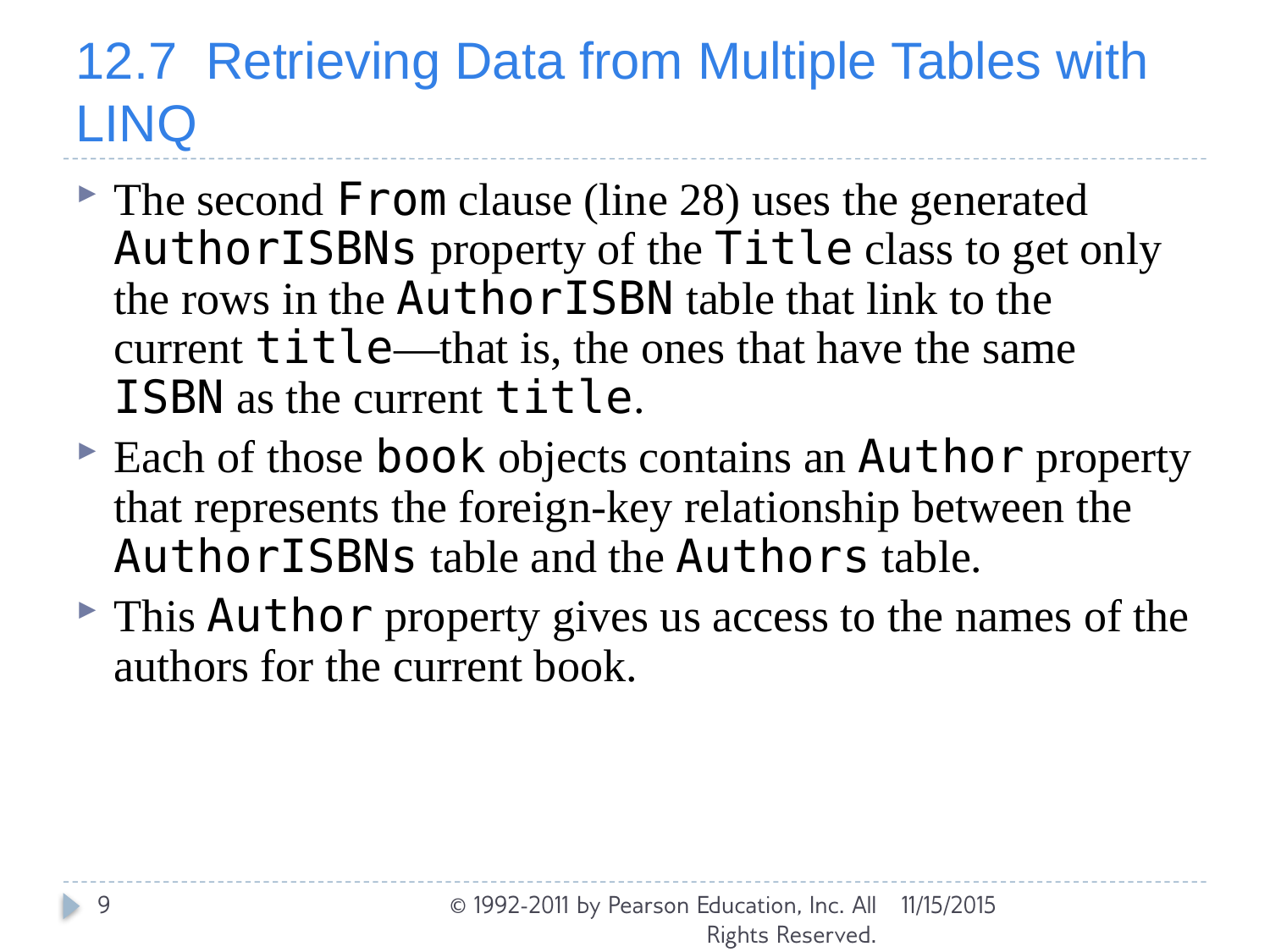

# 12.7  Retrieving Data from Multiple Tables with LINQ
The second From clause (line 28) uses the generated AuthorISBNs property of the Title class to get only the rows in the AuthorISBN table that link to the current title—that is, the ones that have the same ISBN as the current title.
Each of those book objects contains an Author property that represents the foreign-key relationship between the AuthorISBNs table and the Authors table.
This Author property gives us access to the names of the authors for the current book.
9
© 1992-2011 by Pearson Education, Inc. All Rights Reserved.
11/15/2015